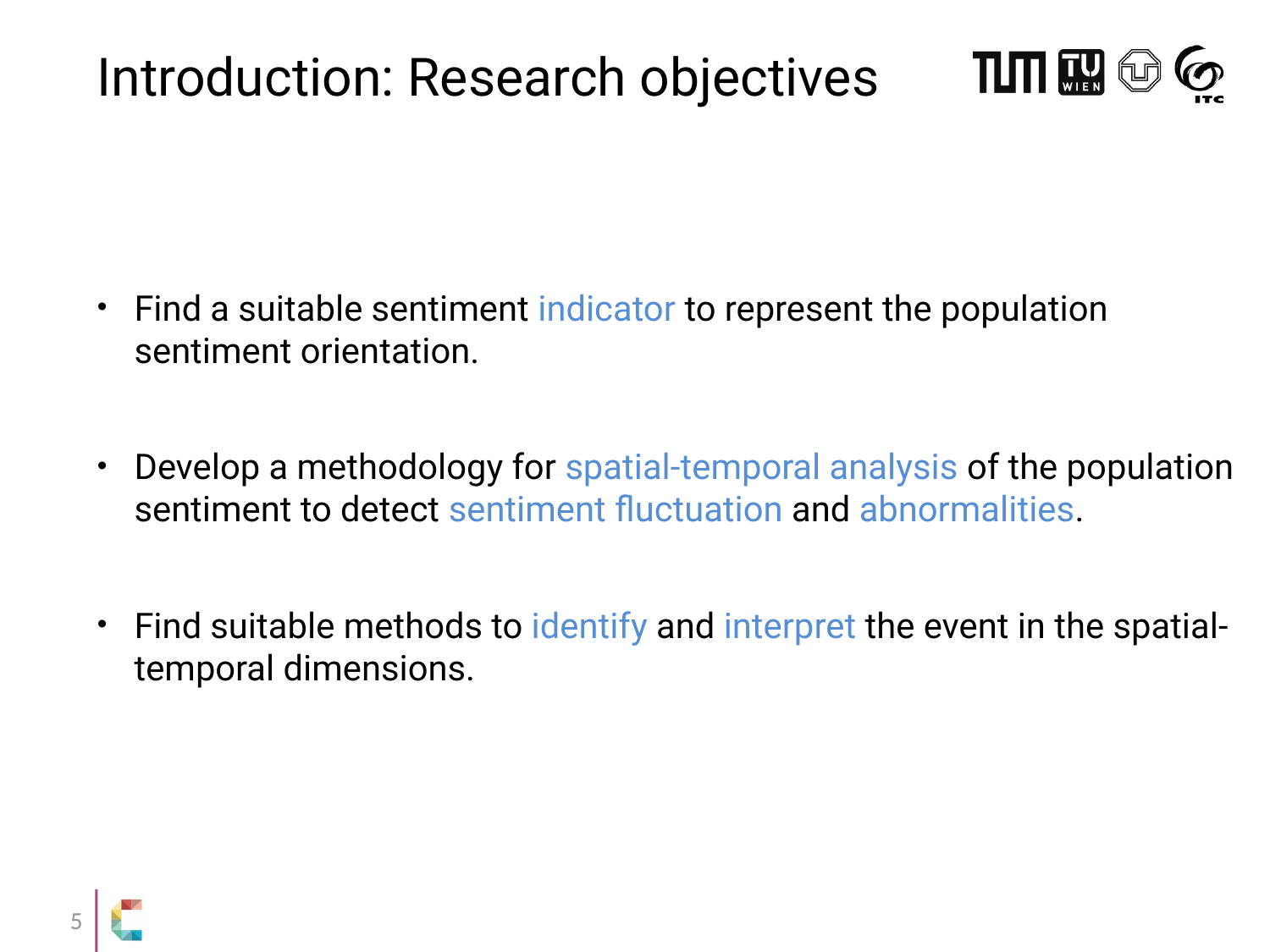

# Introduction: Research objectives

Find a suitable sentiment indicator to represent the population sentiment orientation.

Develop a methodology for spatial-temporal analysis of the population sentiment to detect sentiment fluctuation and abnormalities.

Find suitable methods to identify and interpret the event in the spatial-temporal dimensions.

5